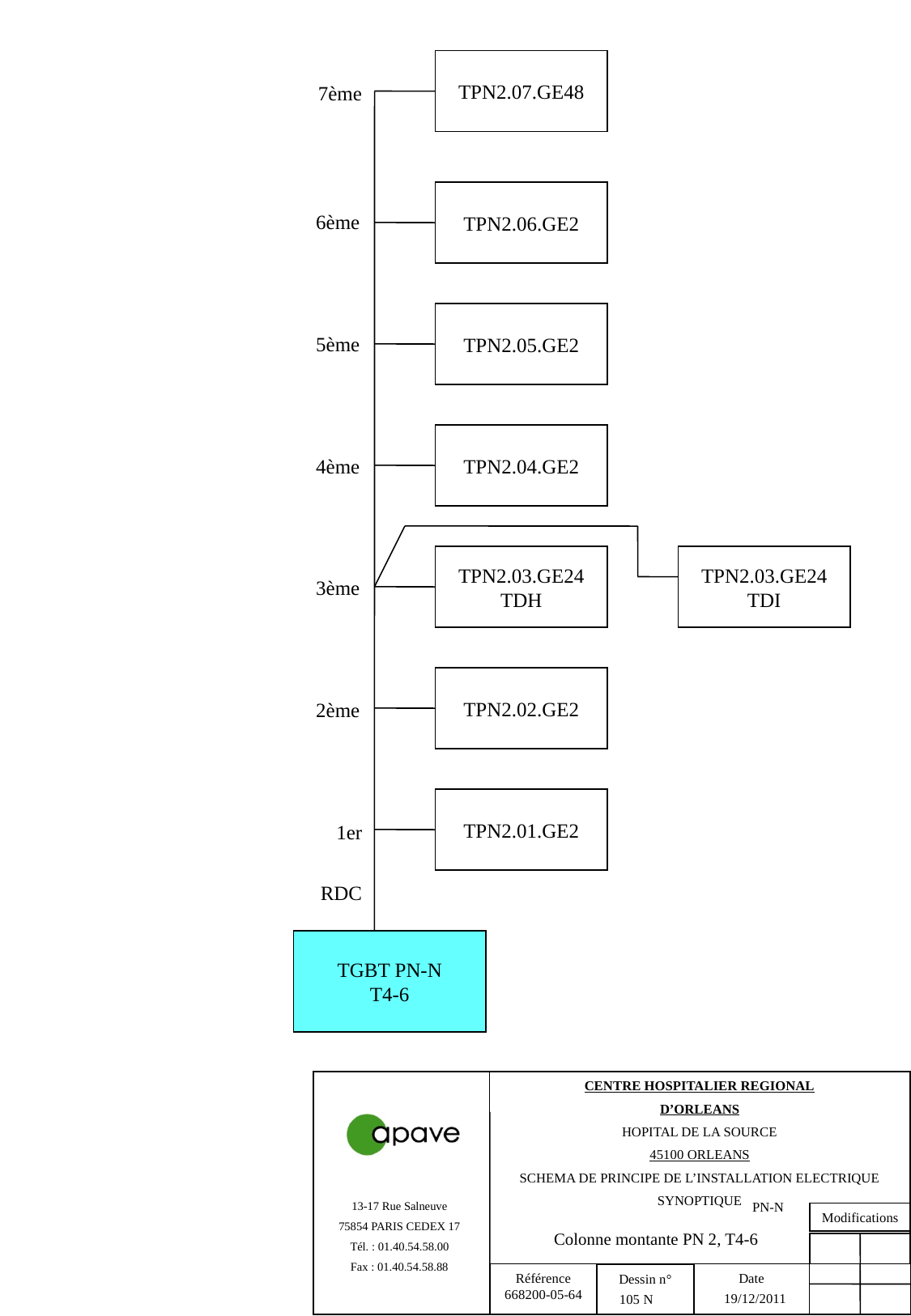

TPN2.07.GE48
7ème

TPN2.06.GE2
6ème

TPN2.05.GE2
5ème

TPN2.04.GE2
4ème

TPN2.03.GE24
TDH
TPN2.03.GE24
TDI
3ème

TPN2.02.GE2
2ème

TPN2.01.GE2
1er

RDC
TGBT PN-N
T4-6
PN-N
Colonne montante PN 2, T4-6
19/12/2011
105 N